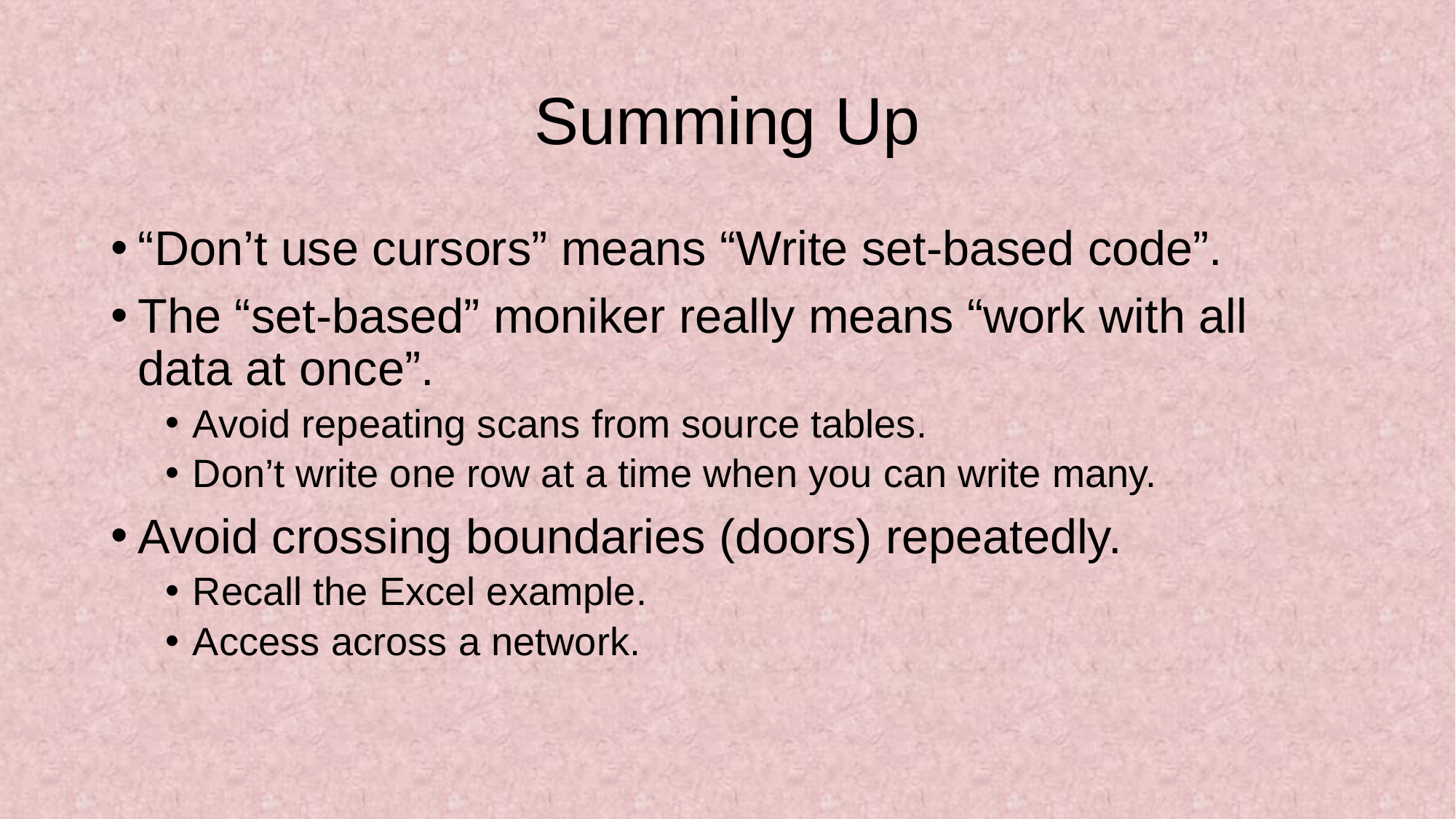

# Summing Up
“Don’t use cursors” means “Write set-based code”.
The “set-based” moniker really means “work with all data at once”.
Avoid repeating scans from source tables.
Don’t write one row at a time when you can write many.
Avoid crossing boundaries (doors) repeatedly.
Recall the Excel example.
Access across a network.